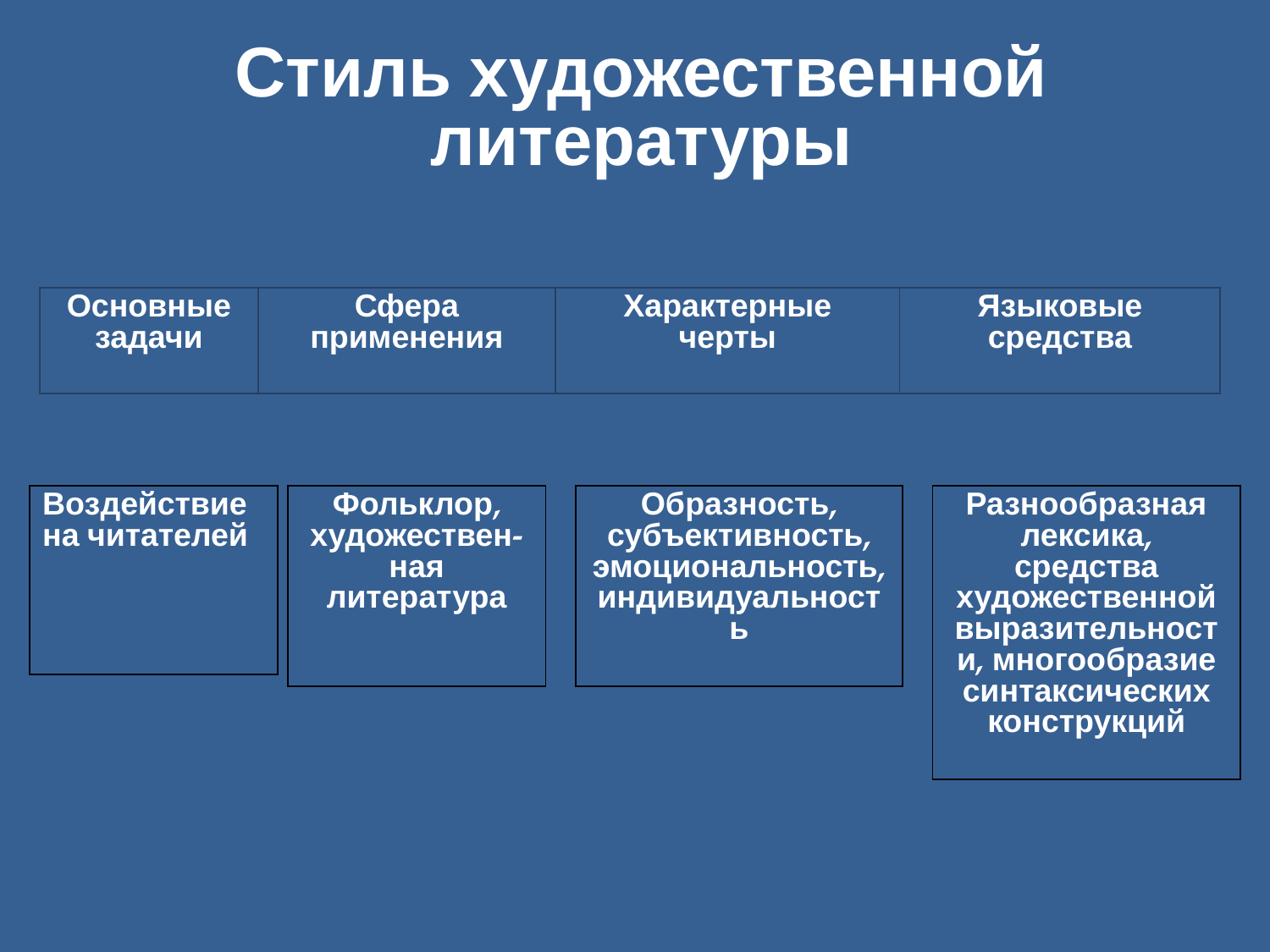

| Стиль художественной литературы |
| --- |
| Основные задачи | Сфера применения | Характерные черты | Языковые средства |
| --- | --- | --- | --- |
| Воздействие на читателей |
| --- |
| Фольклор, художествен-ная литература |
| --- |
| Образность, субъективность, эмоциональность, индивидуальность |
| --- |
| Разнообразная лексика, средства художественной выразительности, многообразие синтаксических конструкций |
| --- |